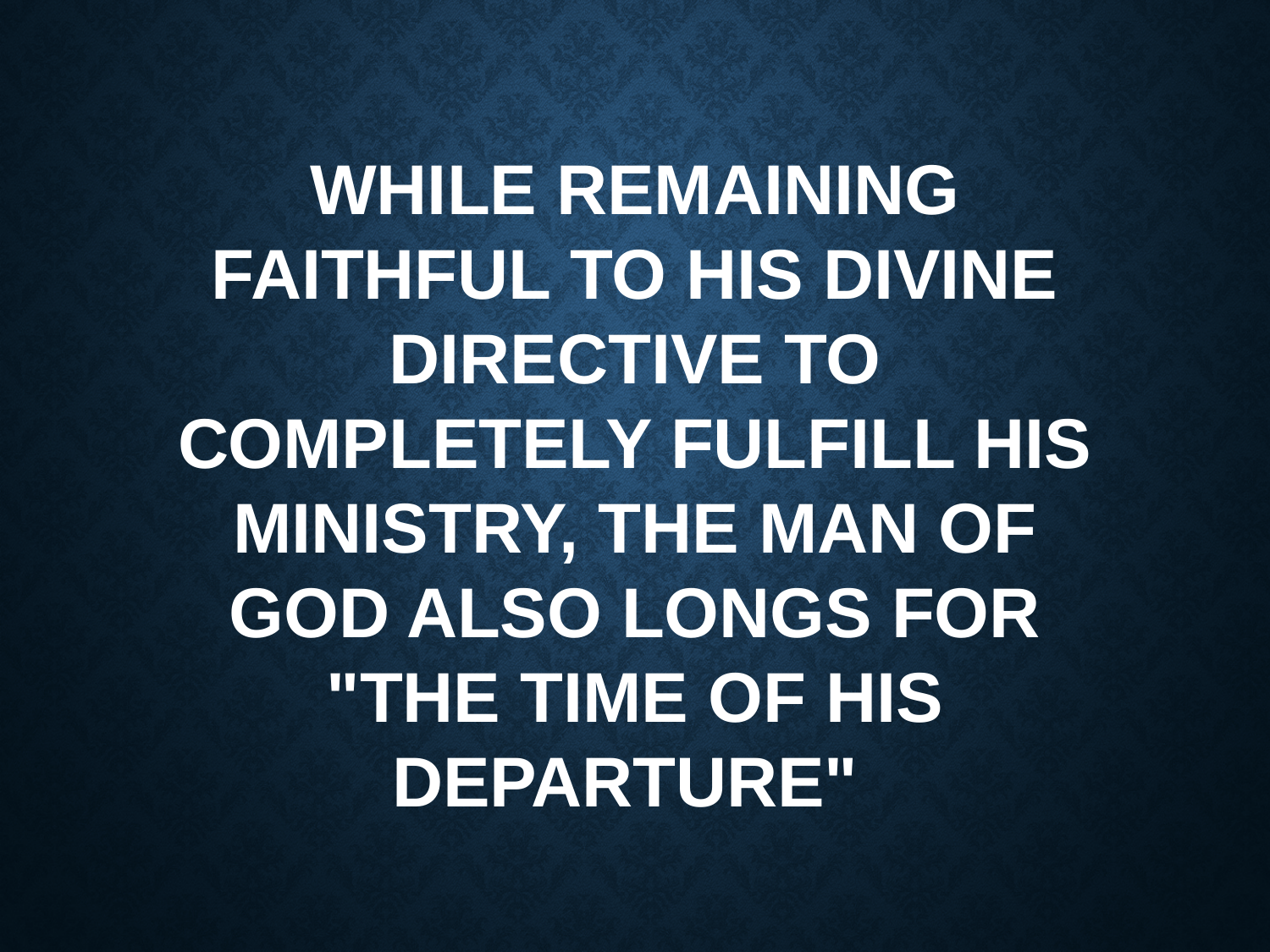

WHILE REMAINING FAITHFUL TO HIS DIVINE DIRECTIVE TO COMPLETELY FULFILL HIS MINISTRY, THE MAN OF GOD ALSO LONGS FOR "THE TIME OF HIS DEPARTURE"